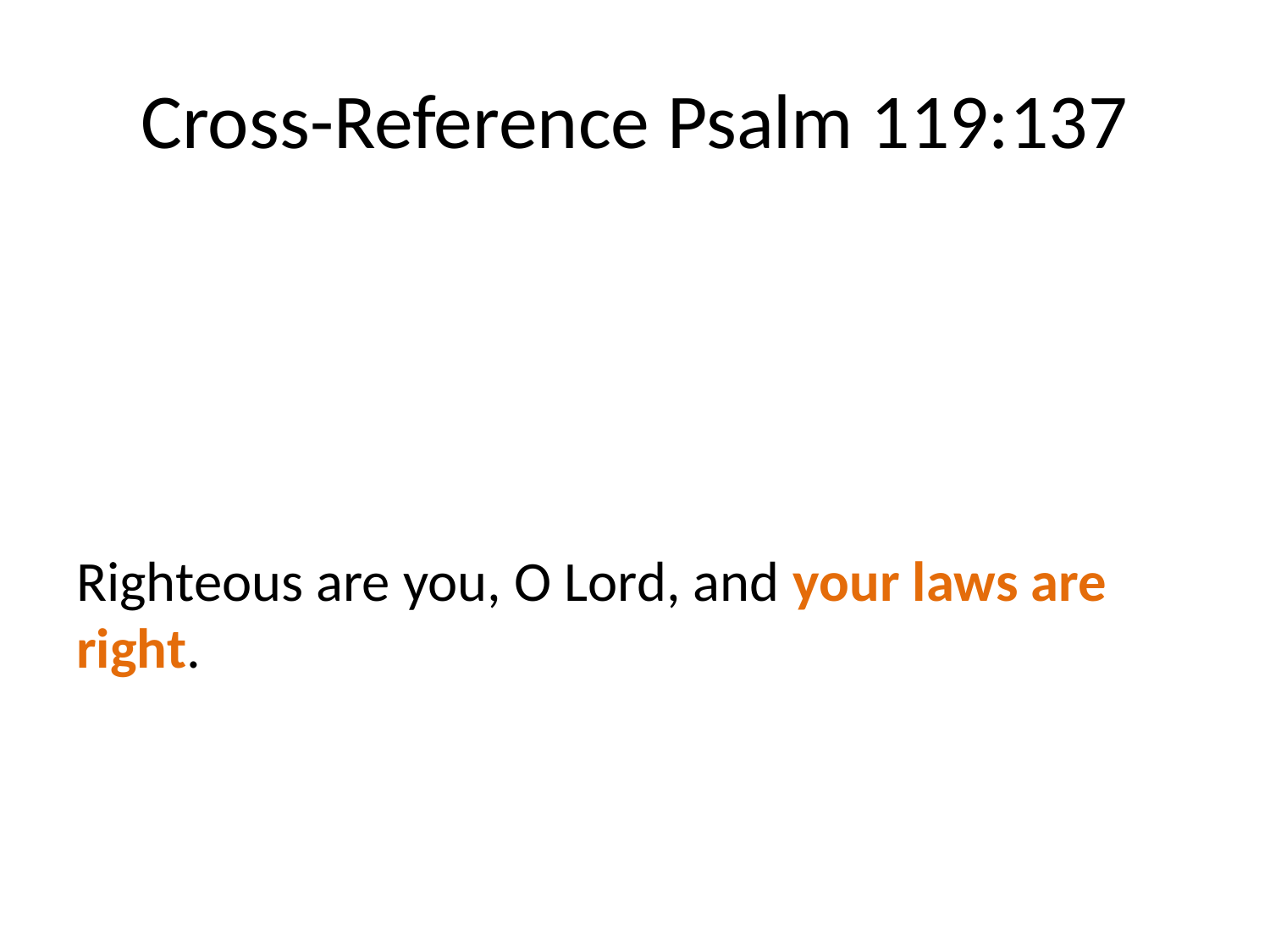

# Cross-Reference Psalm 119:137

Righteous are you, O Lord, and your laws are right.